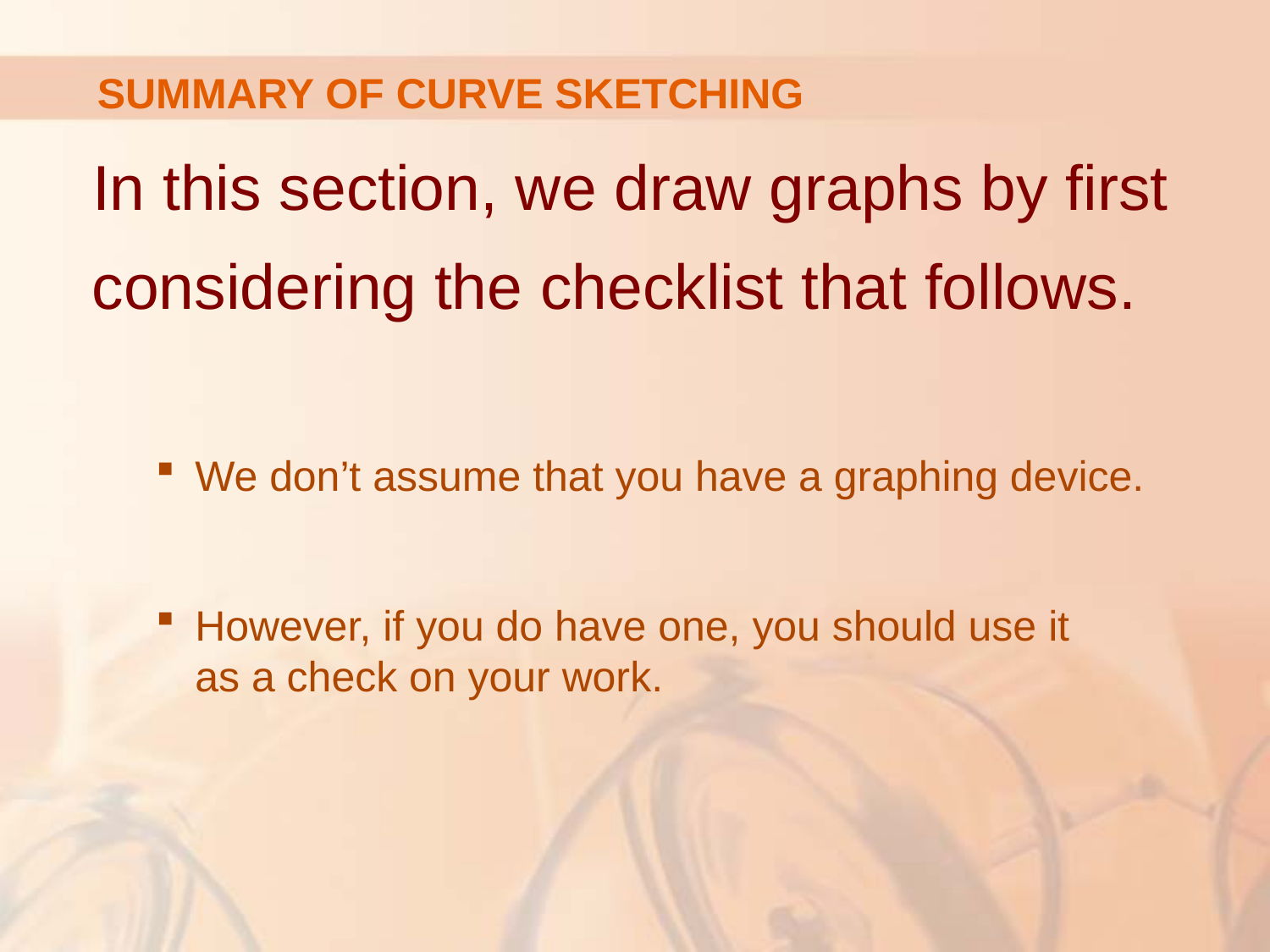

# SUMMARY OF CURVE SKETCHING
In this section, we draw graphs by first considering the checklist that follows.

We don’t assume that you have a graphing device.

However, if you do have one, you should use it
as a check on your work.